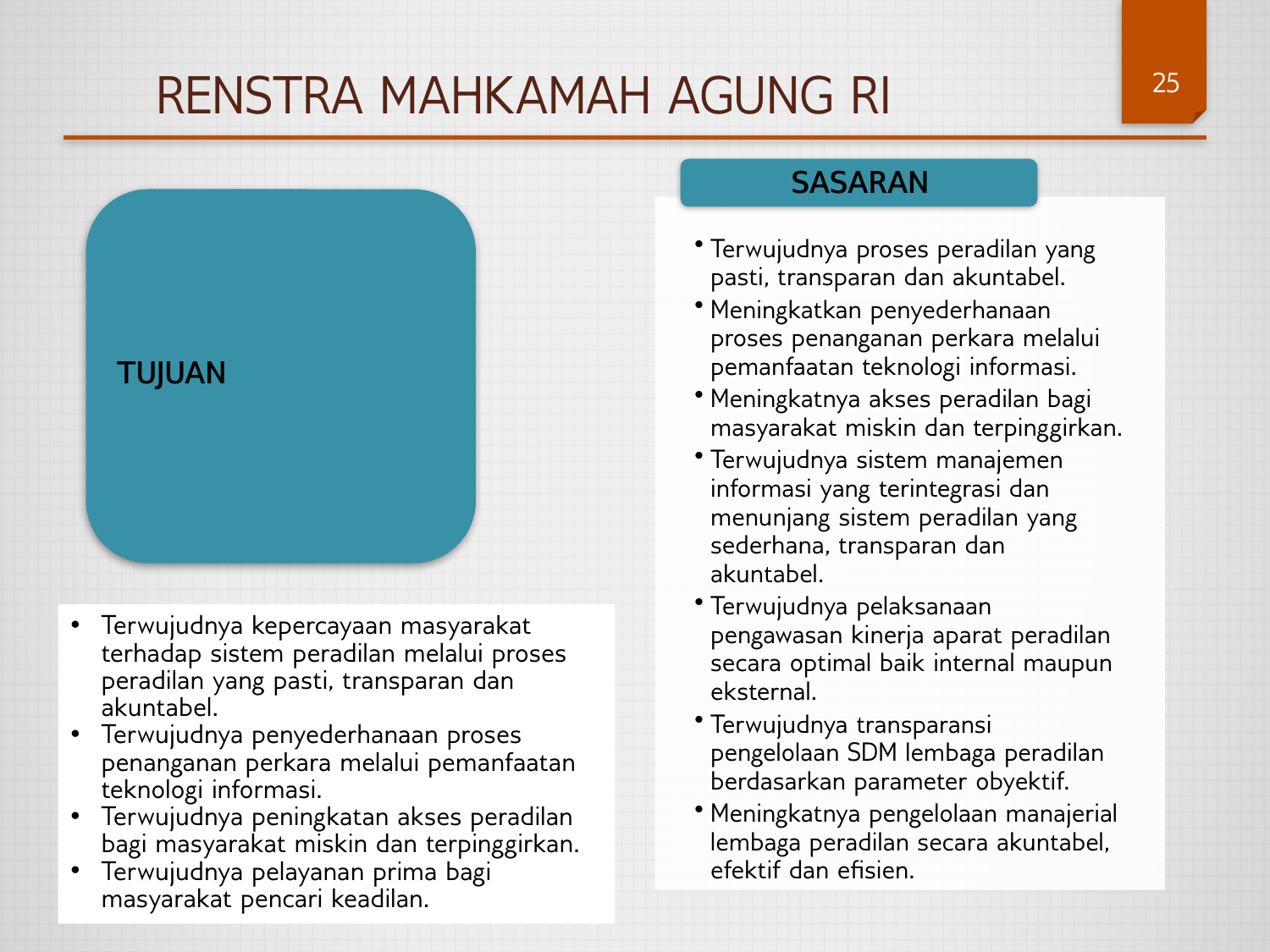

25
# RENSTRA MAHKAMAH AGUNG RI
TUJUAN
Terwujudnya kepercayaan masyarakat terhadap sistem peradilan melalui proses peradilan yang pasti, transparan dan akuntabel.
Terwujudnya penyederhanaan proses penanganan perkara melalui pemanfaatan teknologi informasi.
Terwujudnya peningkatan akses peradilan bagi masyarakat miskin dan terpinggirkan.
Terwujudnya pelayanan prima bagi masyarakat pencari keadilan.
Terwujudnya proses peradilan yang pasti, transparan dan akuntabel.
Meningkatkan penyederhanaan proses penanganan perkara melalui pemanfaatan teknologi informasi.
Meningkatnya akses peradilan bagi masyarakat miskin dan terpinggirkan.
Terwujudnya sistem manajemen informasi yang terintegrasi dan menunjang sistem peradilan yang sederhana, transparan dan akuntabel.
Terwujudnya pelaksanaan pengawasan kinerja aparat peradilan secara optimal baik internal maupun eksternal.
Terwujudnya transparansi pengelolaan SDM lembaga peradilan berdasarkan parameter obyektif.
Meningkatnya pengelolaan manajerial lembaga peradilan secara akuntabel, efektif dan efisien.
SASARAN